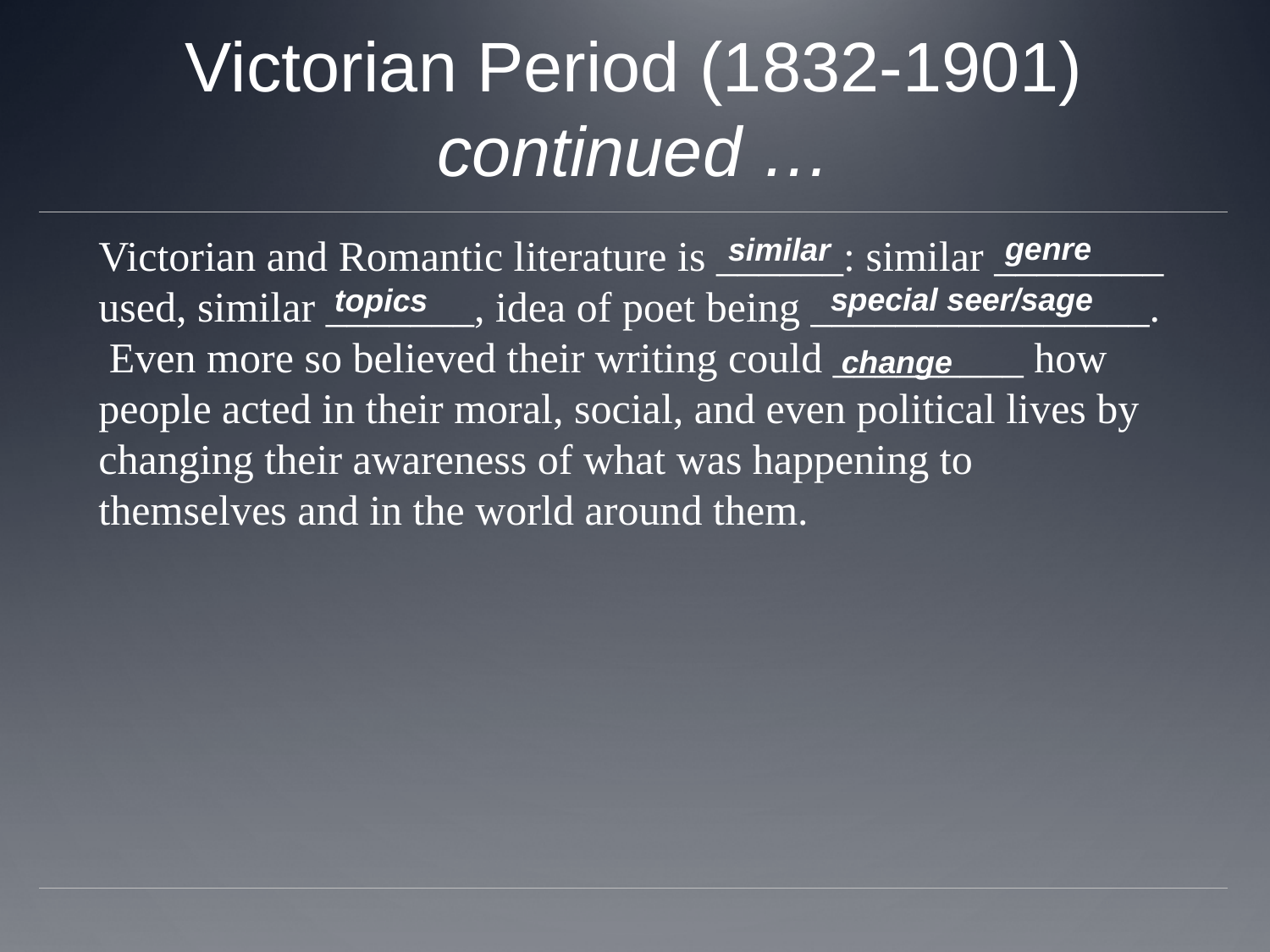

# Victorian Period (1832-1901) continued …
Victorian and Romantic literature is ______: similar ________ used, similar _______, idea of poet being ________________.  Even more so believed their writing could _________ how people acted in their moral, social, and even political lives by changing their awareness of what was happening to themselves and in the world around them.

genre
similar
special seer/sage
topics
change